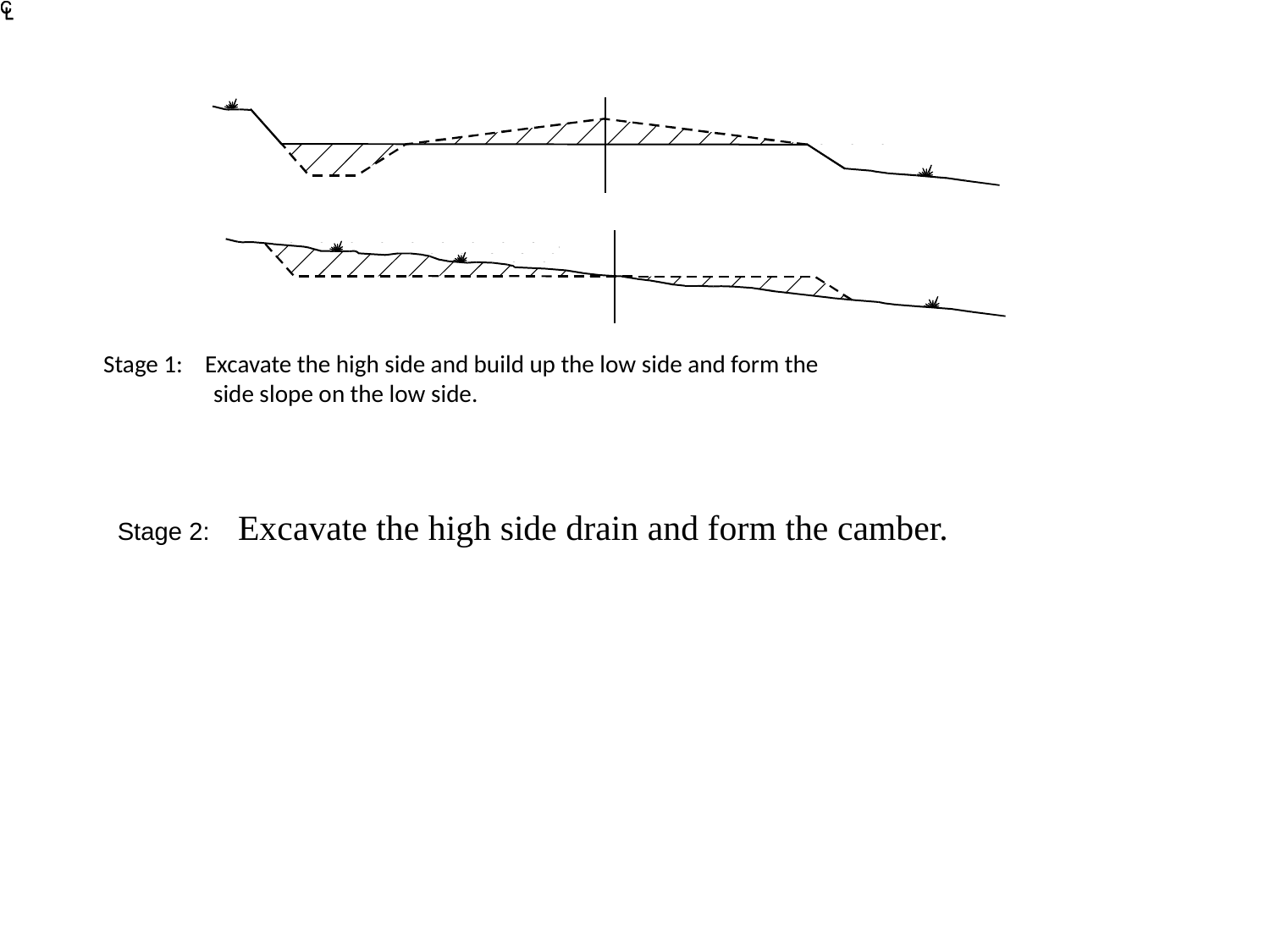

Stage 2:    Excavate the high side drain and form the camber.

Stage 1:    Excavate the high side and build up the low side and form the
                    side slope on the low side.